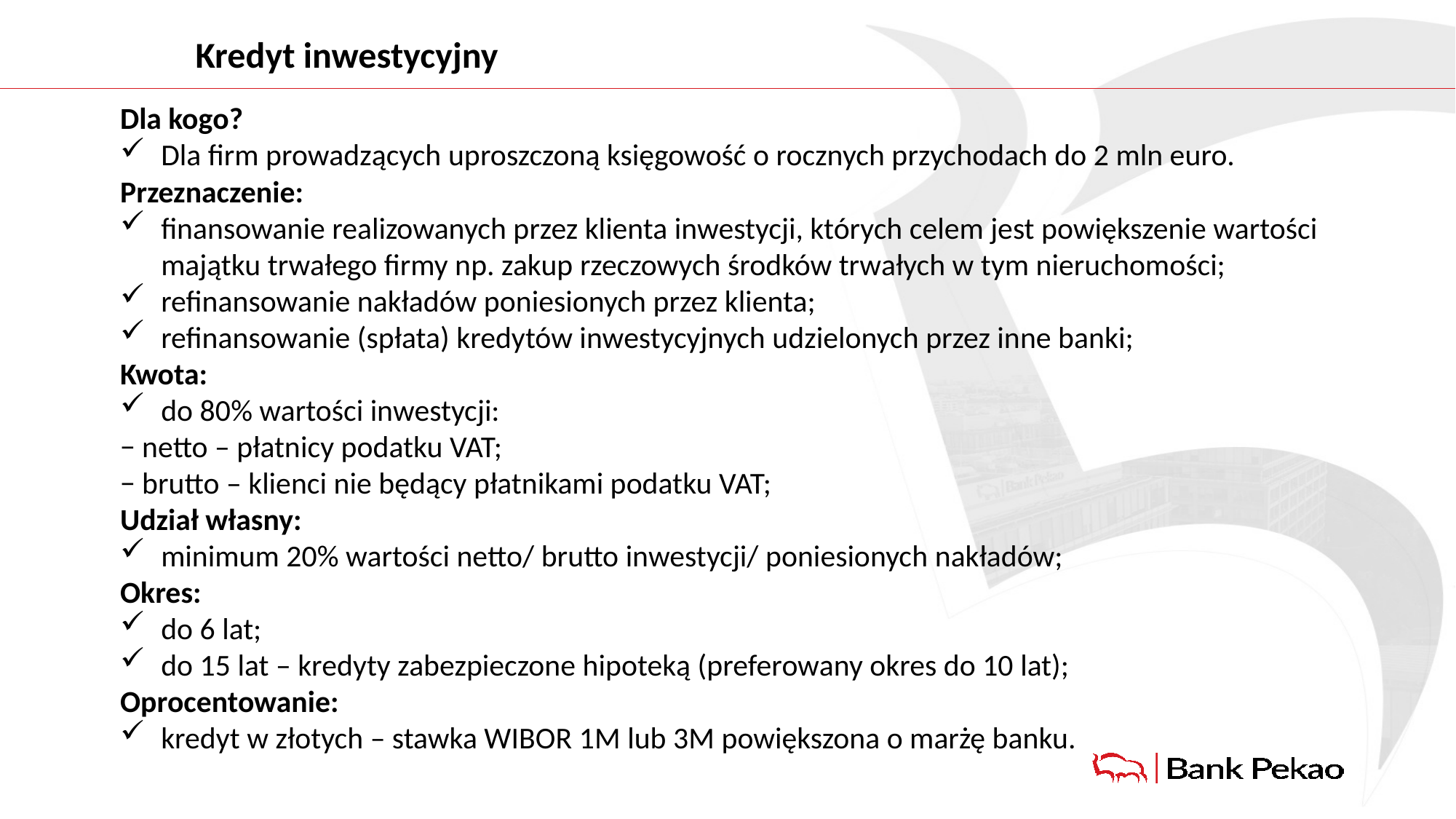

Kredyt inwestycyjny
Dla kogo?
Dla firm prowadzących uproszczoną księgowość o rocznych przychodach do 2 mln euro.
Przeznaczenie:
finansowanie realizowanych przez klienta inwestycji, których celem jest powiększenie wartości majątku trwałego firmy np. zakup rzeczowych środków trwałych w tym nieruchomości;
refinansowanie nakładów poniesionych przez klienta;
refinansowanie (spłata) kredytów inwestycyjnych udzielonych przez inne banki;
Kwota:
do 80% wartości inwestycji:
− netto – płatnicy podatku VAT;
− brutto – klienci nie będący płatnikami podatku VAT;
Udział własny:
minimum 20% wartości netto/ brutto inwestycji/ poniesionych nakładów;
Okres:
do 6 lat;
do 15 lat – kredyty zabezpieczone hipoteką (preferowany okres do 10 lat);
Oprocentowanie:
kredyt w złotych – stawka WIBOR 1M lub 3M powiększona o marżę banku.